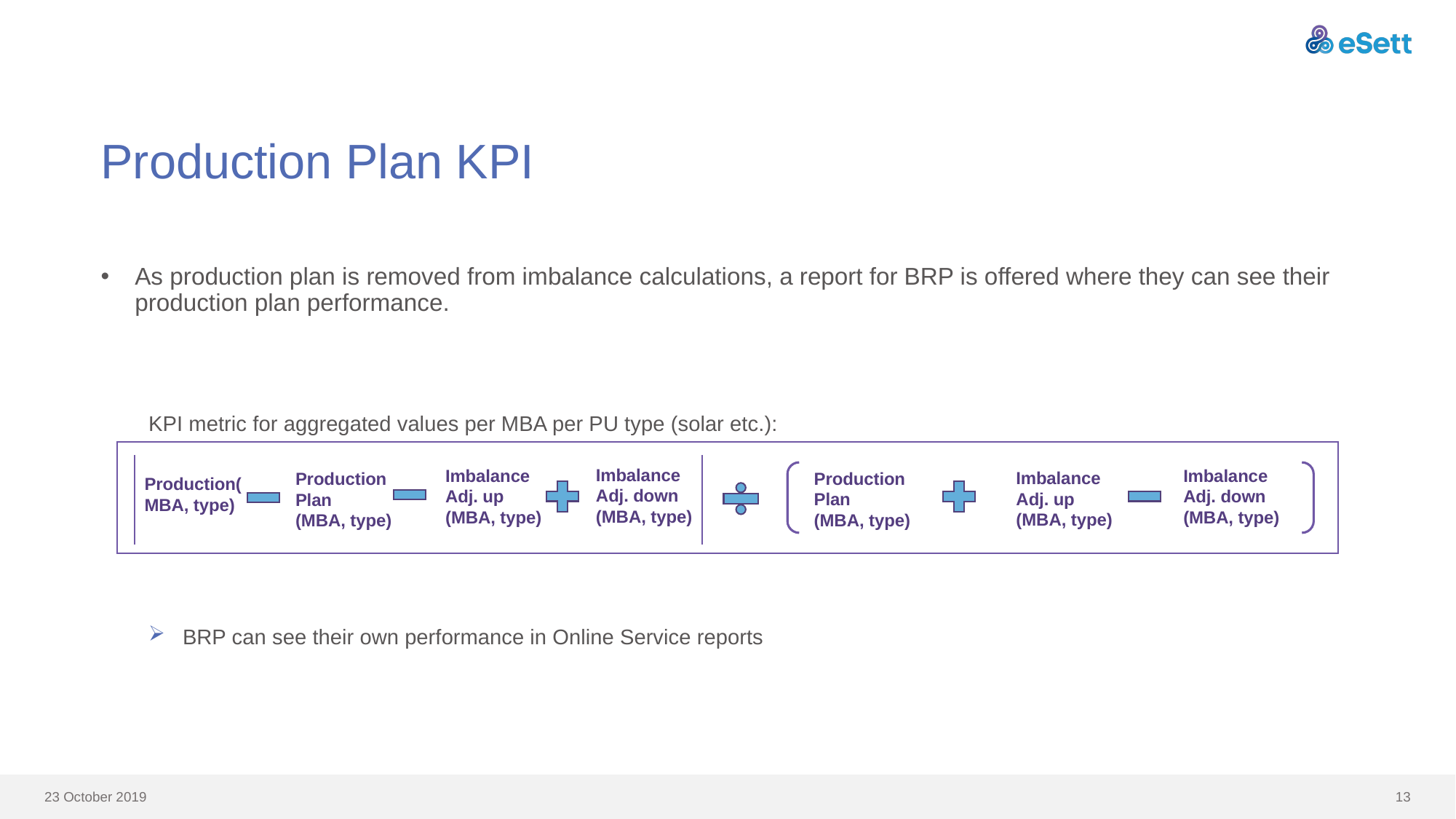

# Production Plan KPI
As production plan is removed from imbalance calculations, a report for BRP is offered where they can see their production plan performance.

KPI metric for aggregated values per MBA per PU type (solar etc.):

BRP can see their own performance in Online Service reports

Production Plan
(MBA, type)
Production(MBA, type)

Imbalance Adj. down (MBA, type)
Imbalance Adj. up (MBA, type)
Imbalance Adj. down (MBA, type)
Imbalance Adj. up
(MBA, type)

Production Plan
(MBA, type)